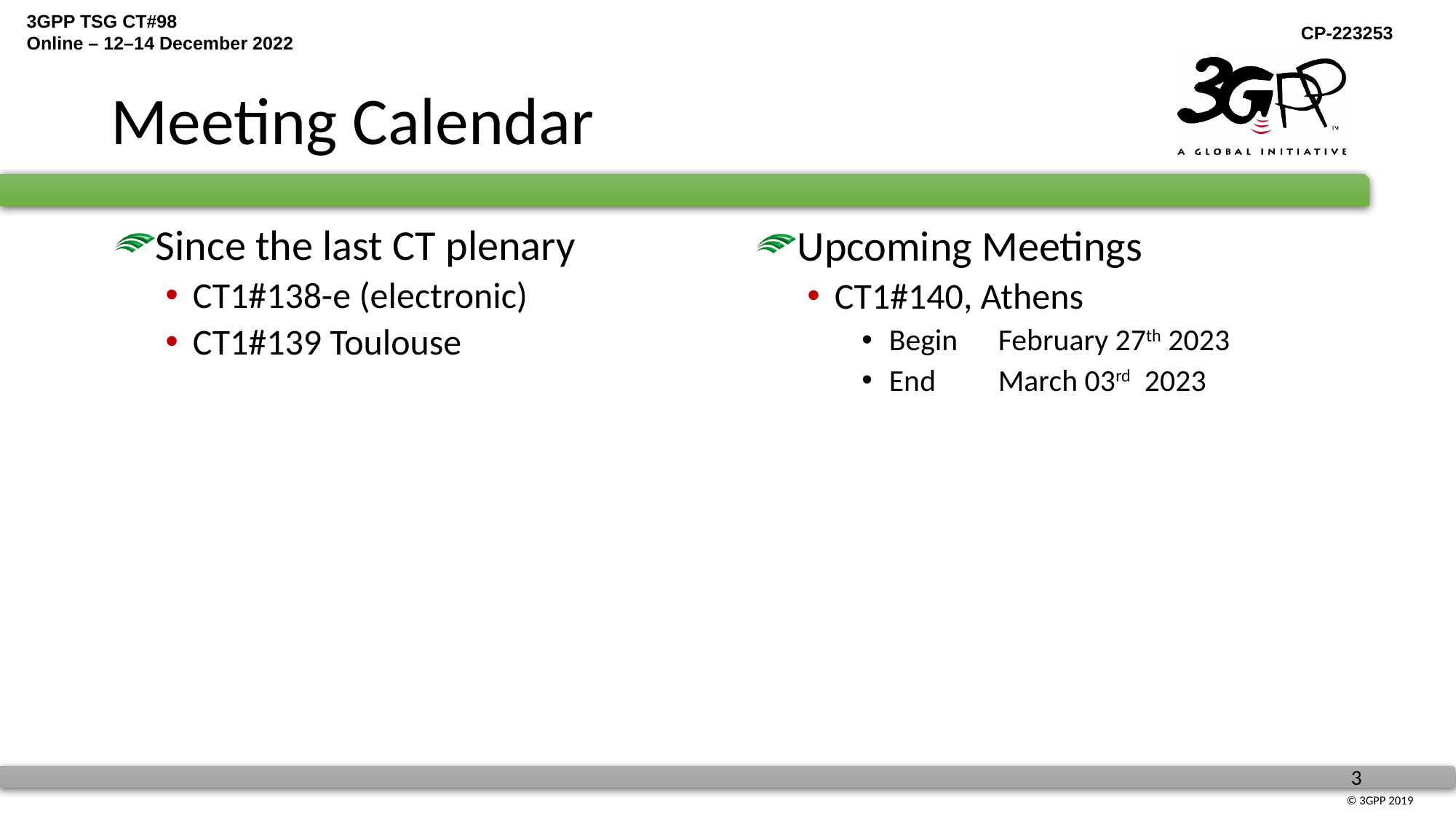

# Meeting Calendar
Since the last CT plenary
CT1#138-e (electronic)
CT1#139 Toulouse

Upcoming Meetings
CT1#140, Athens
Begin	February 27th 2023
End	March 03rd  2023